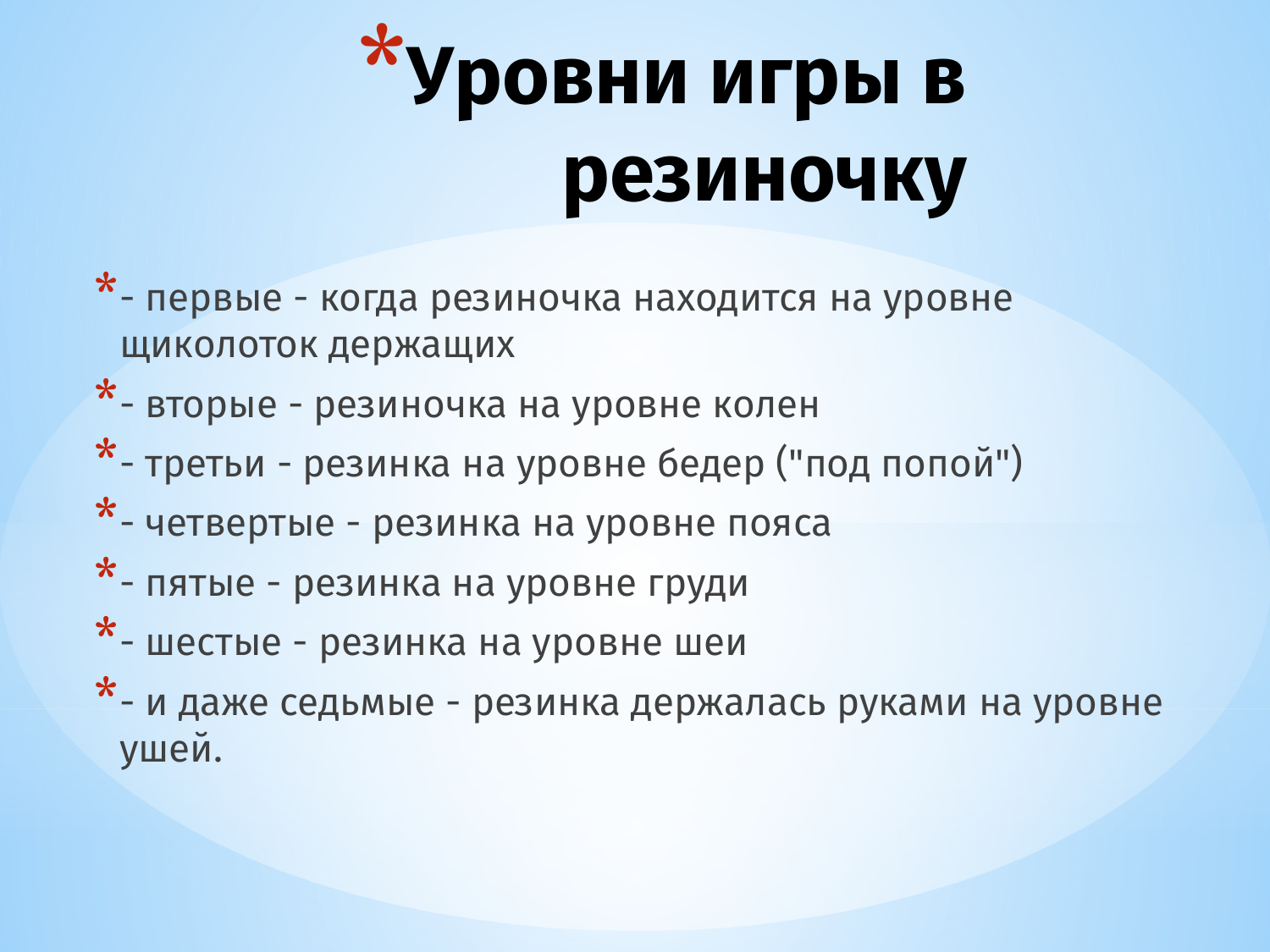

# Уровни игры в резиночку
- первые - когда резиночка находится на уровне щиколоток держащих
- вторые - резиночка на уровне колен
- третьи - резинка на уровне бедер ("под попой")
- четвертые - резинка на уровне пояса
- пятые - резинка на уровне груди
- шестые - резинка на уровне шеи
- и даже седьмые - резинка держалась руками на уровне ушей.